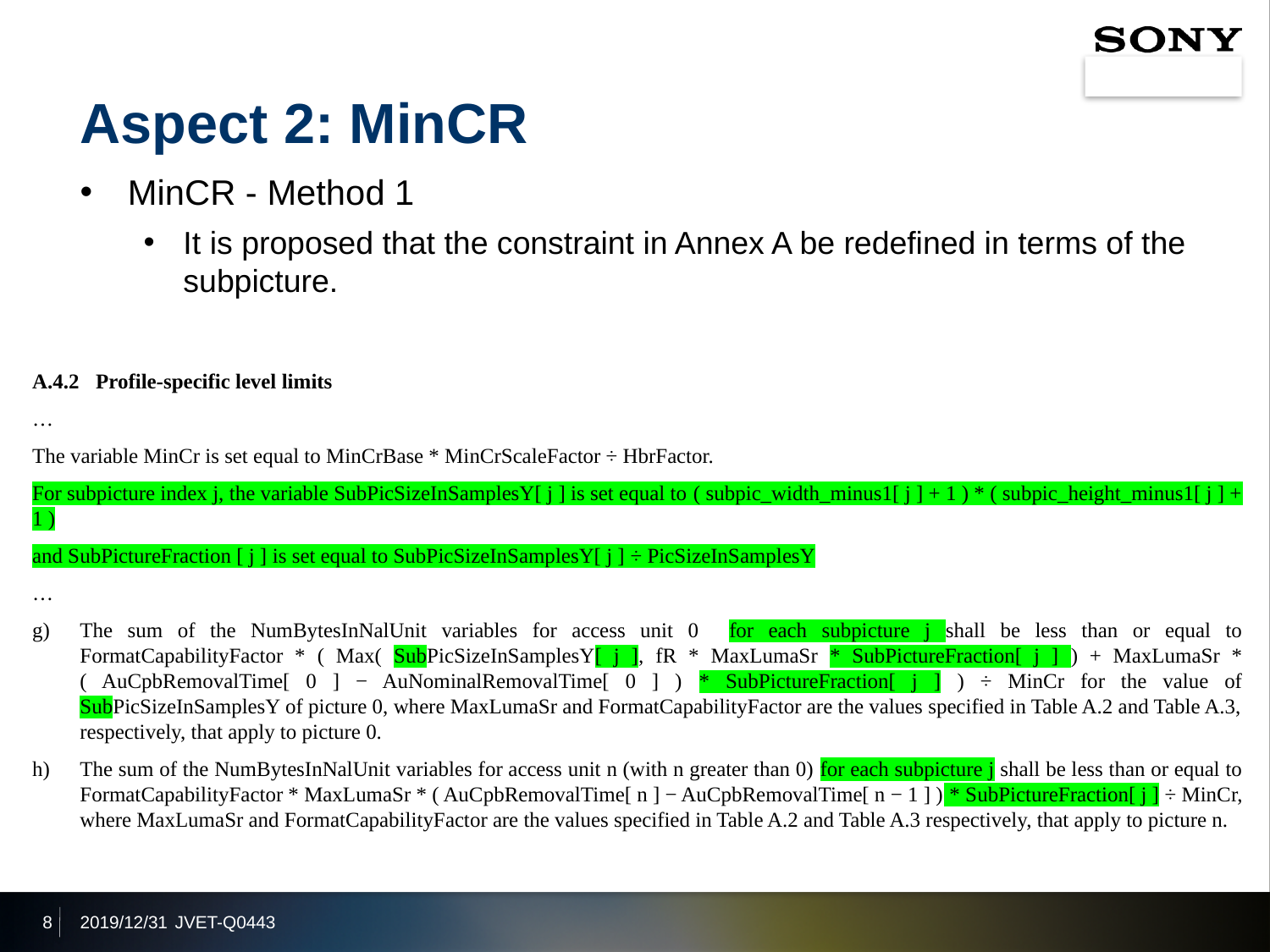

# Aspect 2: MinCR
MinCR - Method 1
It is proposed that the constraint in Annex A be redefined in terms of the subpicture.

A.4.2	Profile-specific level limits
…
The variable MinCr is set equal to MinCrBase * MinCrScaleFactor ÷ HbrFactor.
For subpicture index j, the variable SubPicSizeInSamplesY[ j ] is set equal to ( subpic_width_minus1[ j ] + 1 ) * ( subpic_height_minus1[ j ] + 1 )
and SubPictureFraction [ j ] is set equal to SubPicSizeInSamplesY[ j ] ÷ PicSizeInSamplesY
…
The sum of the NumBytesInNalUnit variables for access unit 0  for each subpicture j shall be less than or equal to FormatCapabilityFactor * ( Max( SubPicSizeInSamplesY[ j ], fR * MaxLumaSr * SubPictureFraction[ j ] ) + MaxLumaSr * ( AuCpbRemovalTime[ 0 ] − AuNominalRemovalTime[ 0 ] ) * SubPictureFraction[ j ] ) ÷ MinCr for the value of SubPicSizeInSamplesY of picture 0, where MaxLumaSr and FormatCapabilityFactor are the values specified in Table A.2 and Table A.3, respectively, that apply to picture 0.
The sum of the NumBytesInNalUnit variables for access unit n (with n greater than 0) for each subpicture j shall be less than or equal to FormatCapabilityFactor * MaxLumaSr * ( AuCpbRemovalTime[ n ] − AuCpbRemovalTime[ n − 1 ] ) * SubPictureFraction[ j ] ÷ MinCr, where MaxLumaSr and FormatCapabilityFactor are the values specified in Table A.2 and Table A.3 respectively, that apply to picture n.
8
2019/12/31
JVET-Q0443